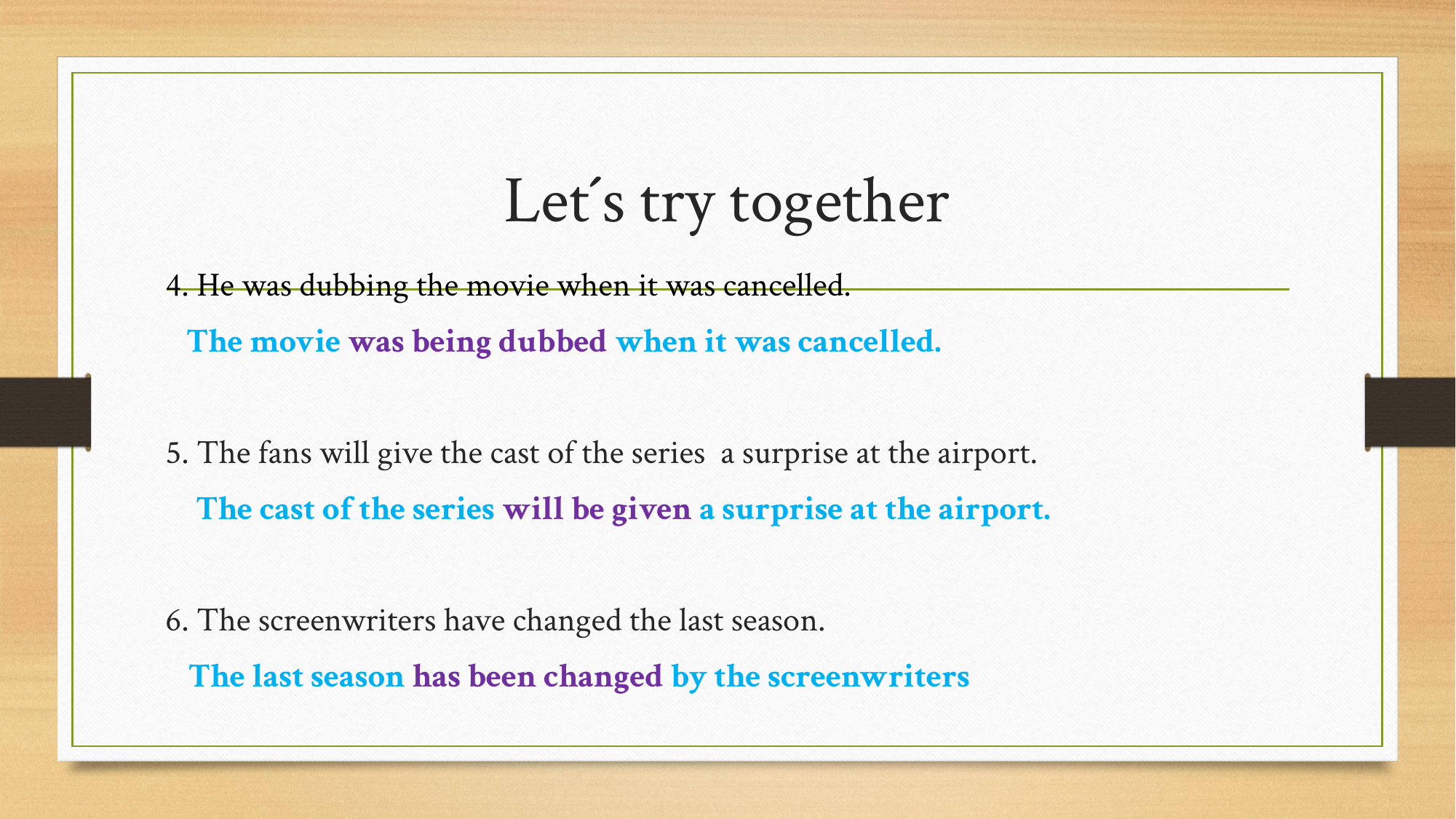

# Let´s try together
4. He was dubbing the movie when it was cancelled.
   The movie was being dubbed when it was cancelled.

5. The fans will give the cast of the series  a surprise at the airport.
    The cast of the series will be given a surprise at the airport.

6. The screenwriters have changed the last season.
   The last season has been changed by the screenwriters